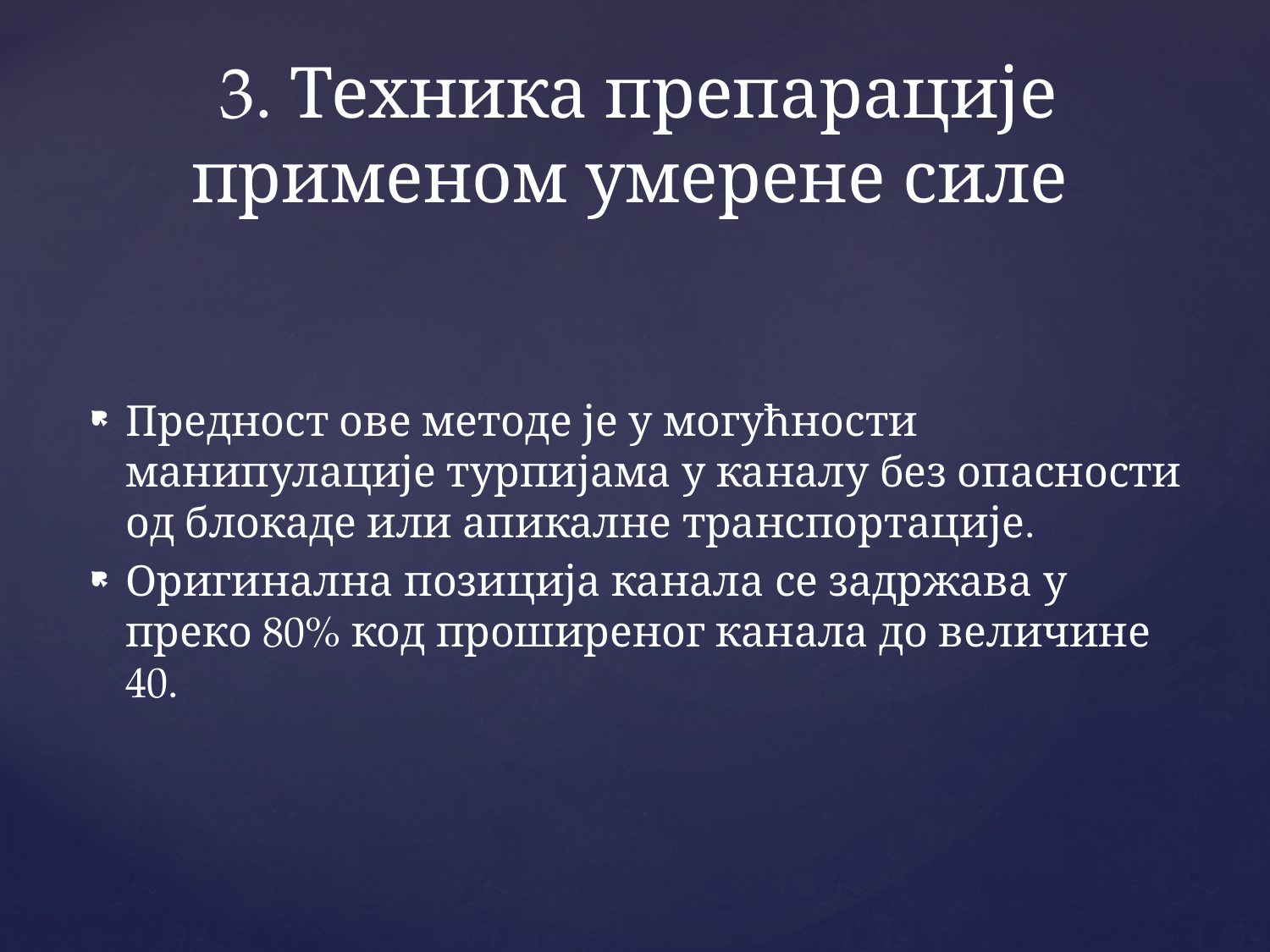

# 3. Техника препарације применом умерене силе
Предност ове методе је у могућности манипулације турпијама у каналу без опасности од блокаде или апикалне транспортације.
Оригинална позиција канала се задржава у преко 80% код проширеног канала до величине 40.